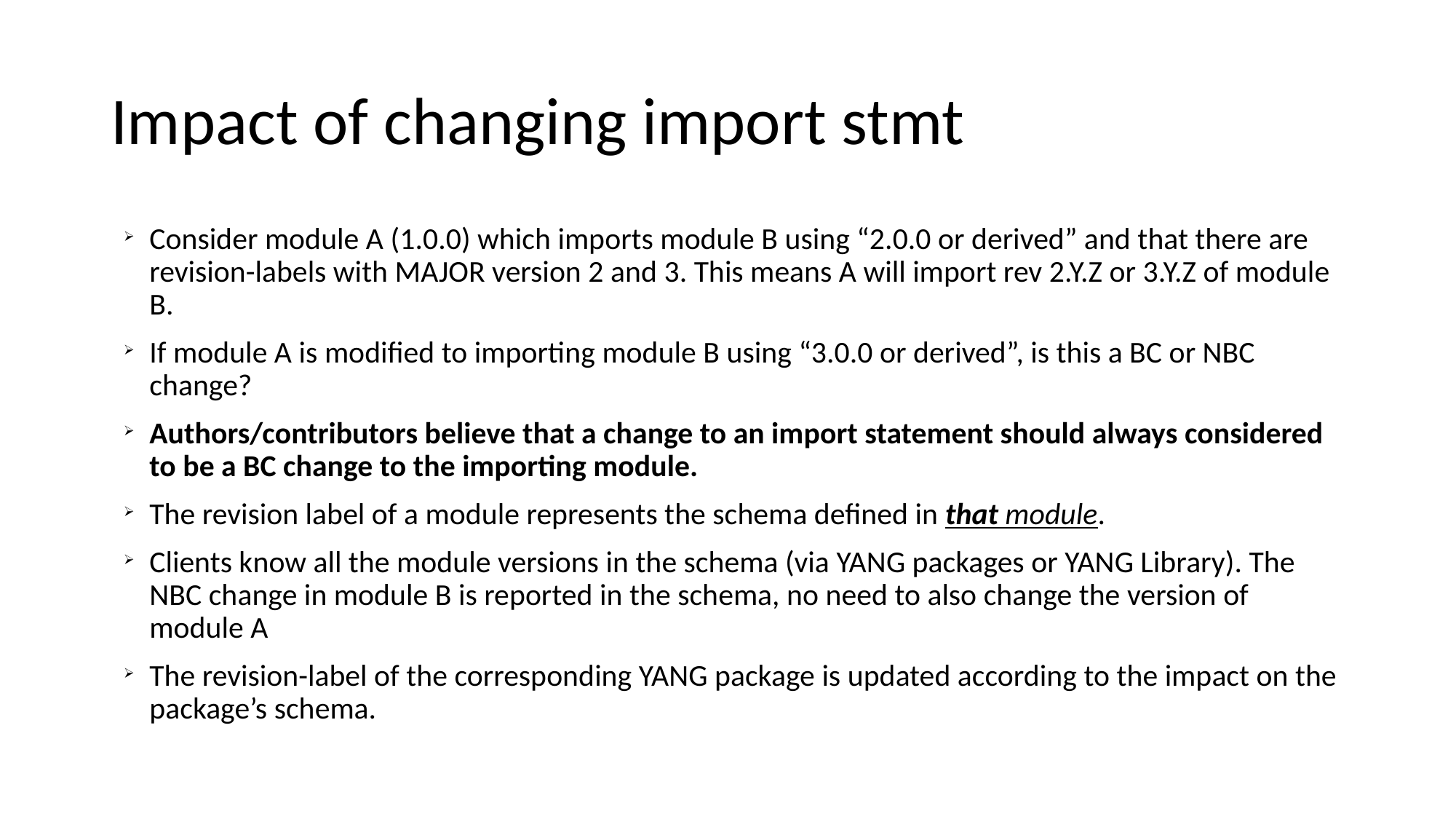

Impact of changing import stmt
Consider module A (1.0.0) which imports module B using “2.0.0 or derived” and that there are revision-labels with MAJOR version 2 and 3. This means A will import rev 2.Y.Z or 3.Y.Z of module B.
If module A is modified to importing module B using “3.0.0 or derived”, is this a BC or NBC change?
Authors/contributors believe that a change to an import statement should always considered to be a BC change to the importing module.
The revision label of a module represents the schema defined in that module.
Clients know all the module versions in the schema (via YANG packages or YANG Library). The NBC change in module B is reported in the schema, no need to also change the version of module A
The revision-label of the corresponding YANG package is updated according to the impact on the package’s schema.